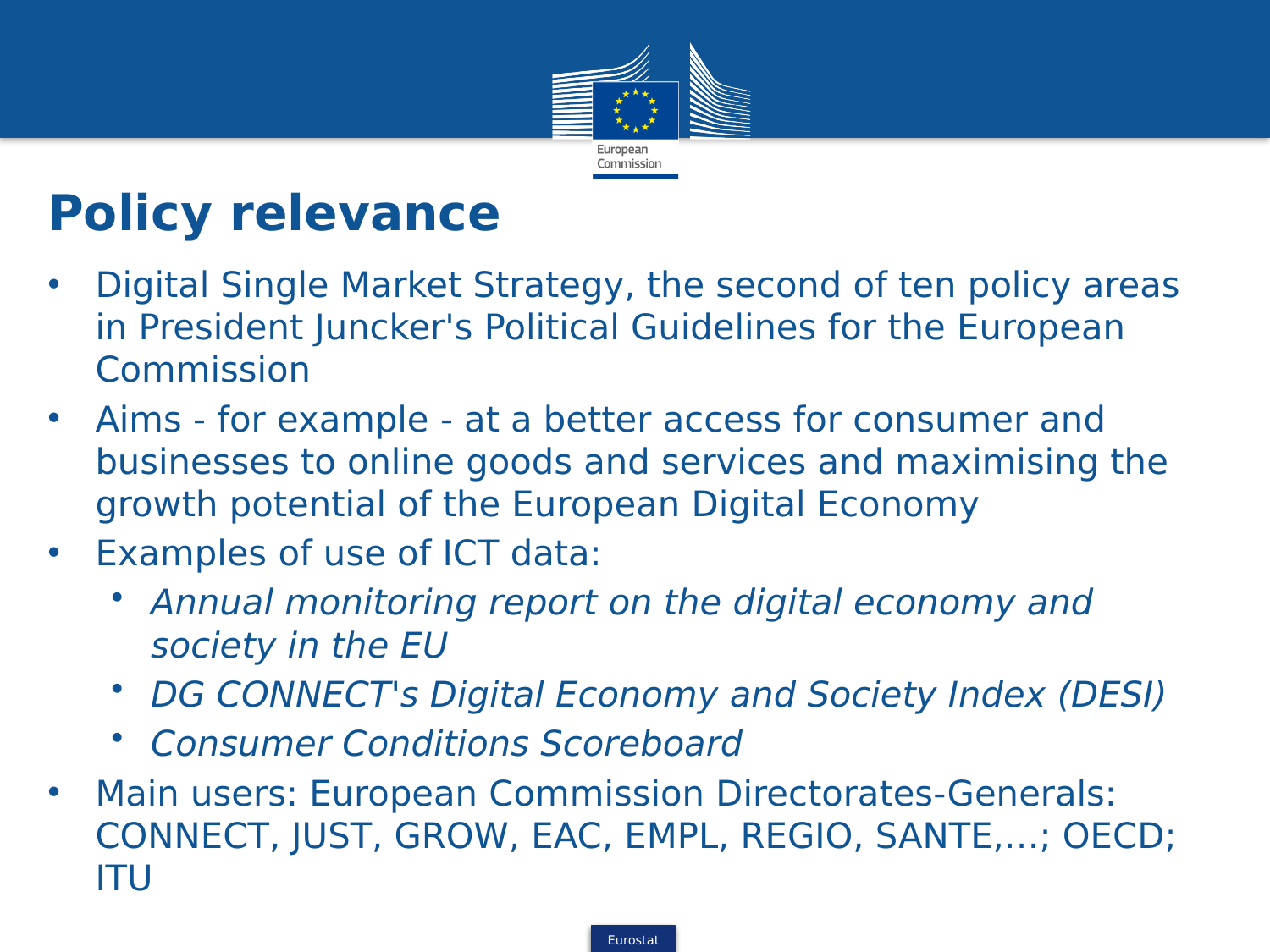

# Policy relevance
Digital Single Market Strategy, the second of ten policy areas in President Juncker's Political Guidelines for the European Commission
Aims - for example - at a better access for consumer and businesses to online goods and services and maximising the growth potential of the European Digital Economy
Examples of use of ICT data:
Annual monitoring report on the digital economy and society in the EU
DG CONNECT's Digital Economy and Society Index (DESI)
Consumer Conditions Scoreboard
Main users: European Commission Directorates-Generals: CONNECT, JUST, GROW, EAC, EMPL, REGIO, SANTE,…; OECD; ITU